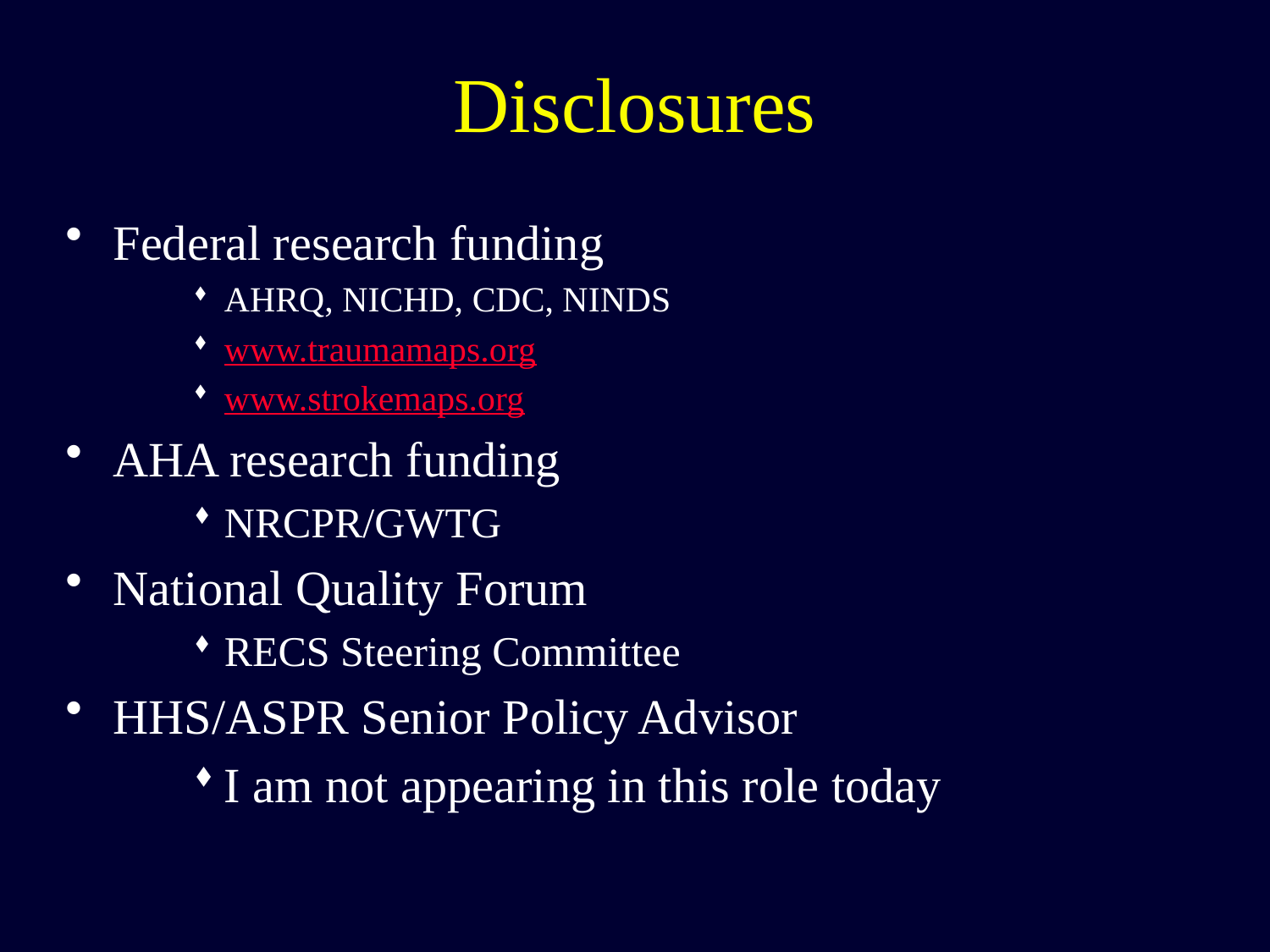

# Disclosures
Federal research funding
AHRQ, NICHD, CDC, NINDS
www.traumamaps.org
www.strokemaps.org
AHA research funding
NRCPR/GWTG
National Quality Forum
RECS Steering Committee
HHS/ASPR Senior Policy Advisor
I am not appearing in this role today